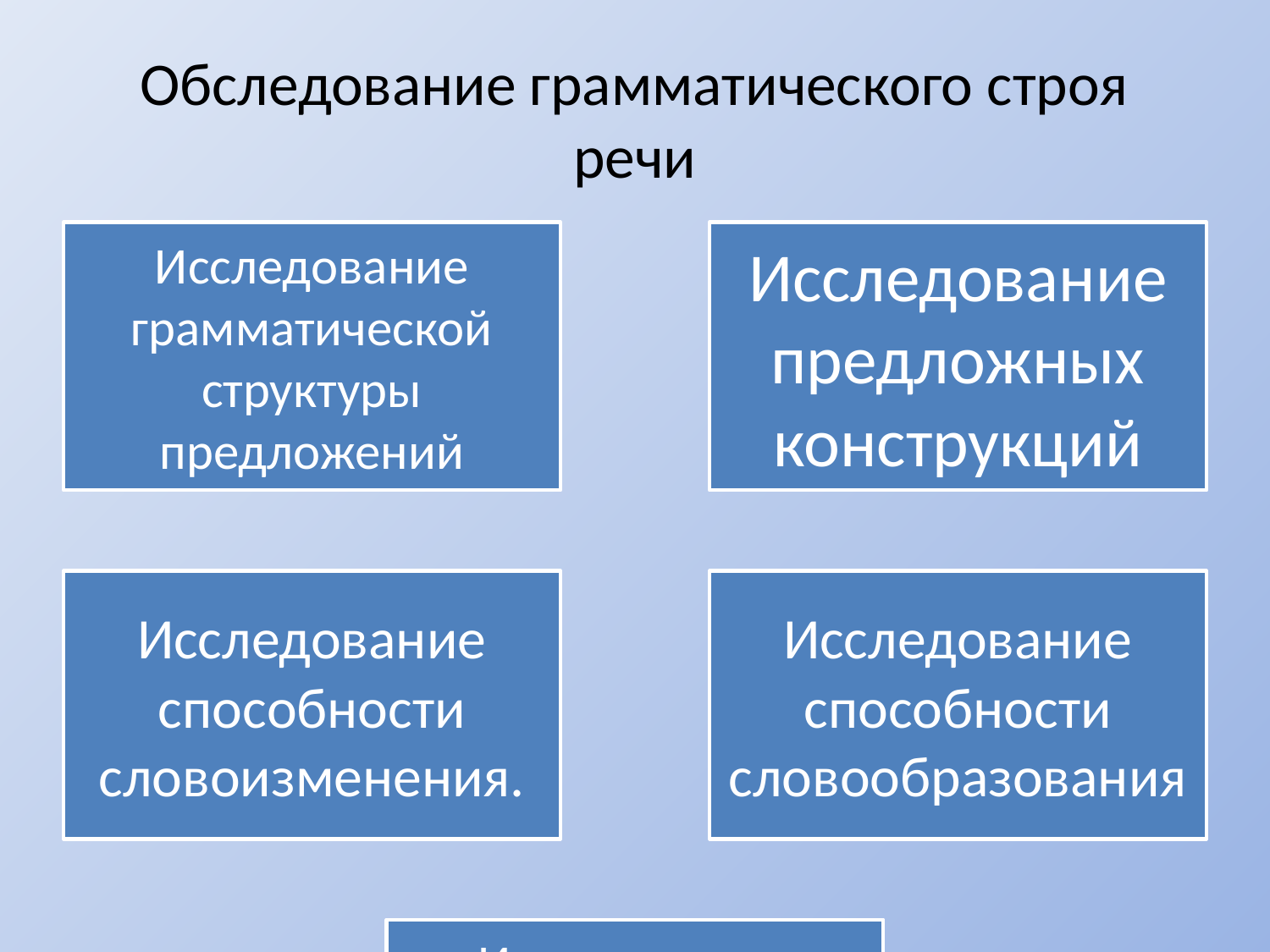

# Обследование грамматического строя речи
Исследование грамматической структуры предложений
Исследование предложных конструкций
Исследование способности словоизменения.
Исследование способности словообразования